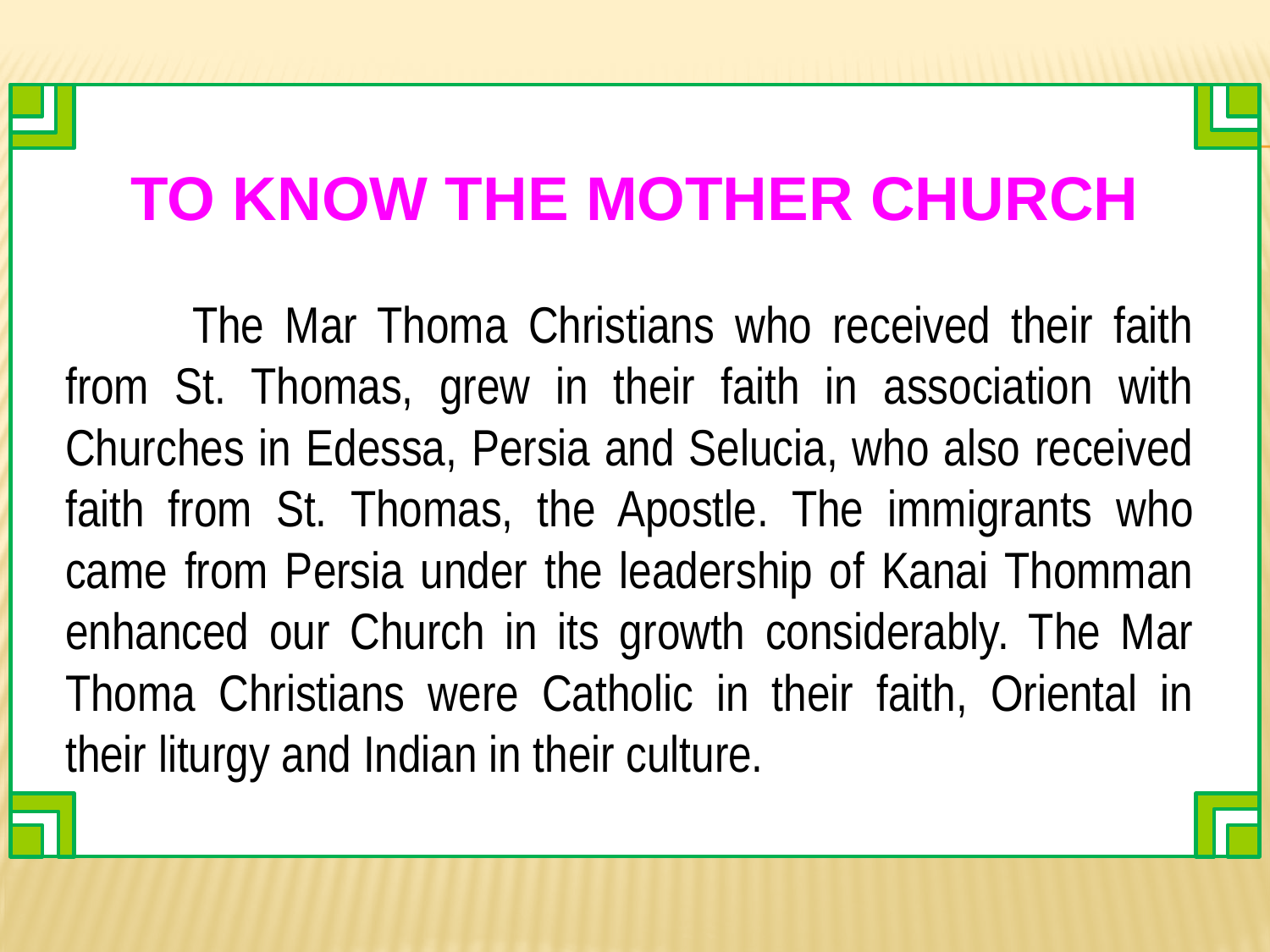

# To Know the Mother Church
	The Mar Thoma Christians who received their faith from St. Thomas, grew in their faith in association with Churches in Edessa, Persia and Selucia, who also received faith from St. Thomas, the Apostle. The immigrants who came from Persia under the leadership of Kanai Thomman enhanced our Church in its growth considerably. The Mar Thoma Christians were Catholic in their faith, Oriental in their liturgy and Indian in their culture.